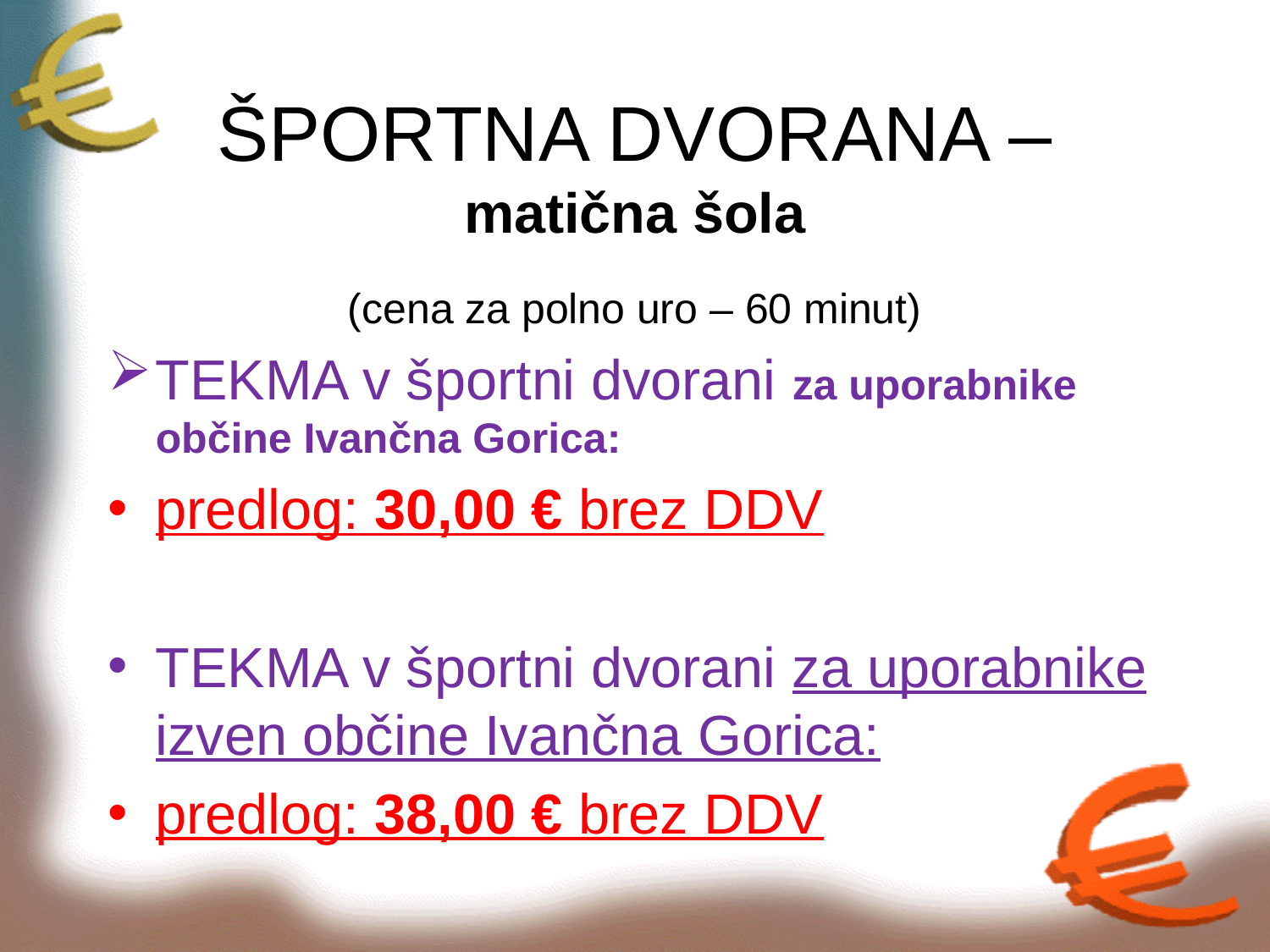

# ŠPORTNA DVORANA – matična šola
(cena za polno uro – 60 minut)
TEKMA v športni dvorani za uporabnike občine Ivančna Gorica:
predlog: 30,00 € brez DDV

TEKMA v športni dvorani za uporabnike izven občine Ivančna Gorica:
predlog: 38,00 € brez DDV